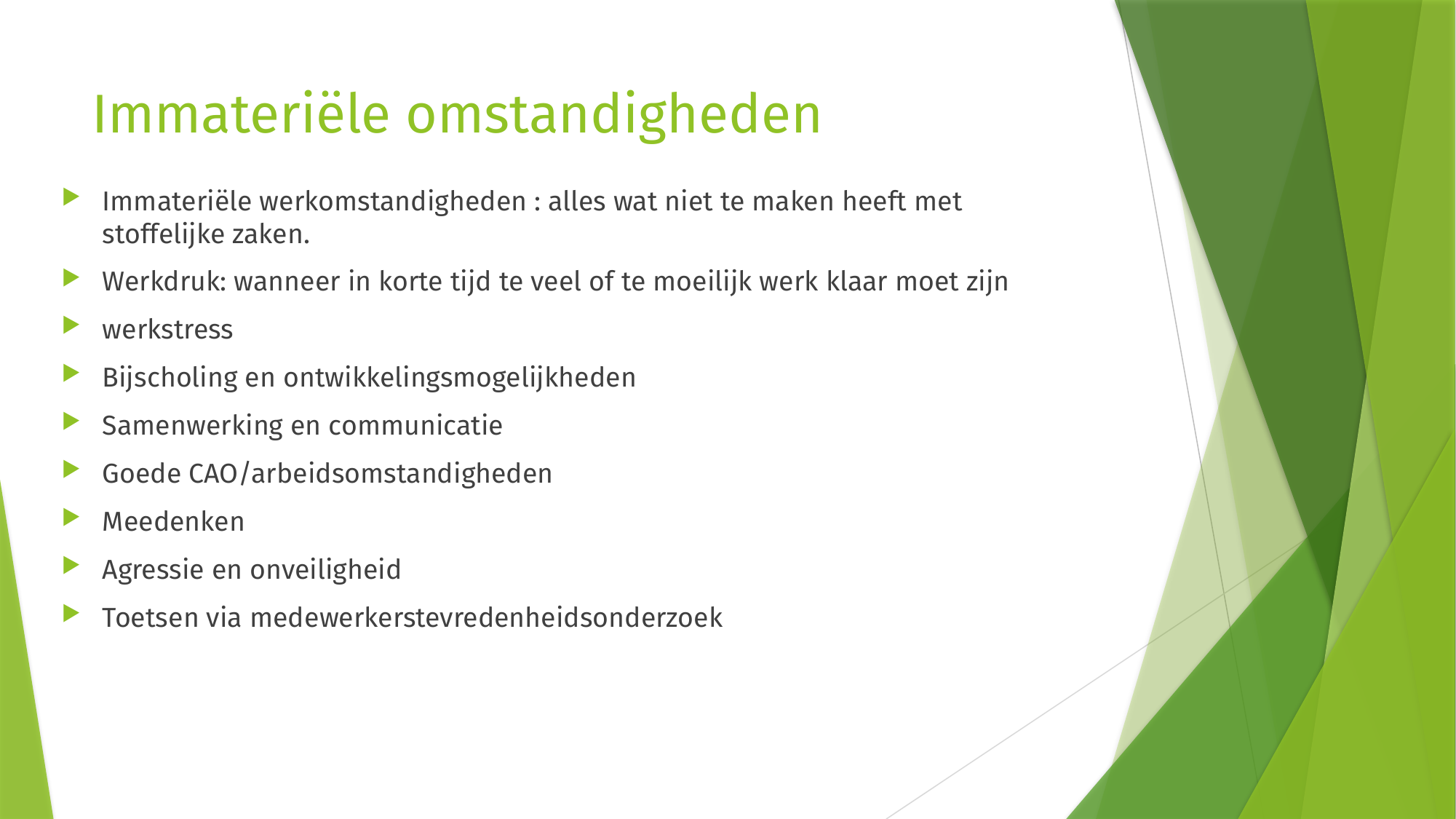

# Immateriële omstandigheden
Immateriële werkomstandigheden : alles wat niet te maken heeft met stoffelijke zaken.
Werkdruk: wanneer in korte tijd te veel of te moeilijk werk klaar moet zijn
werkstress
Bijscholing en ontwikkelingsmogelijkheden
Samenwerking en communicatie
Goede CAO/arbeidsomstandigheden
Meedenken
Agressie en onveiligheid
Toetsen via medewerkerstevredenheidsonderzoek